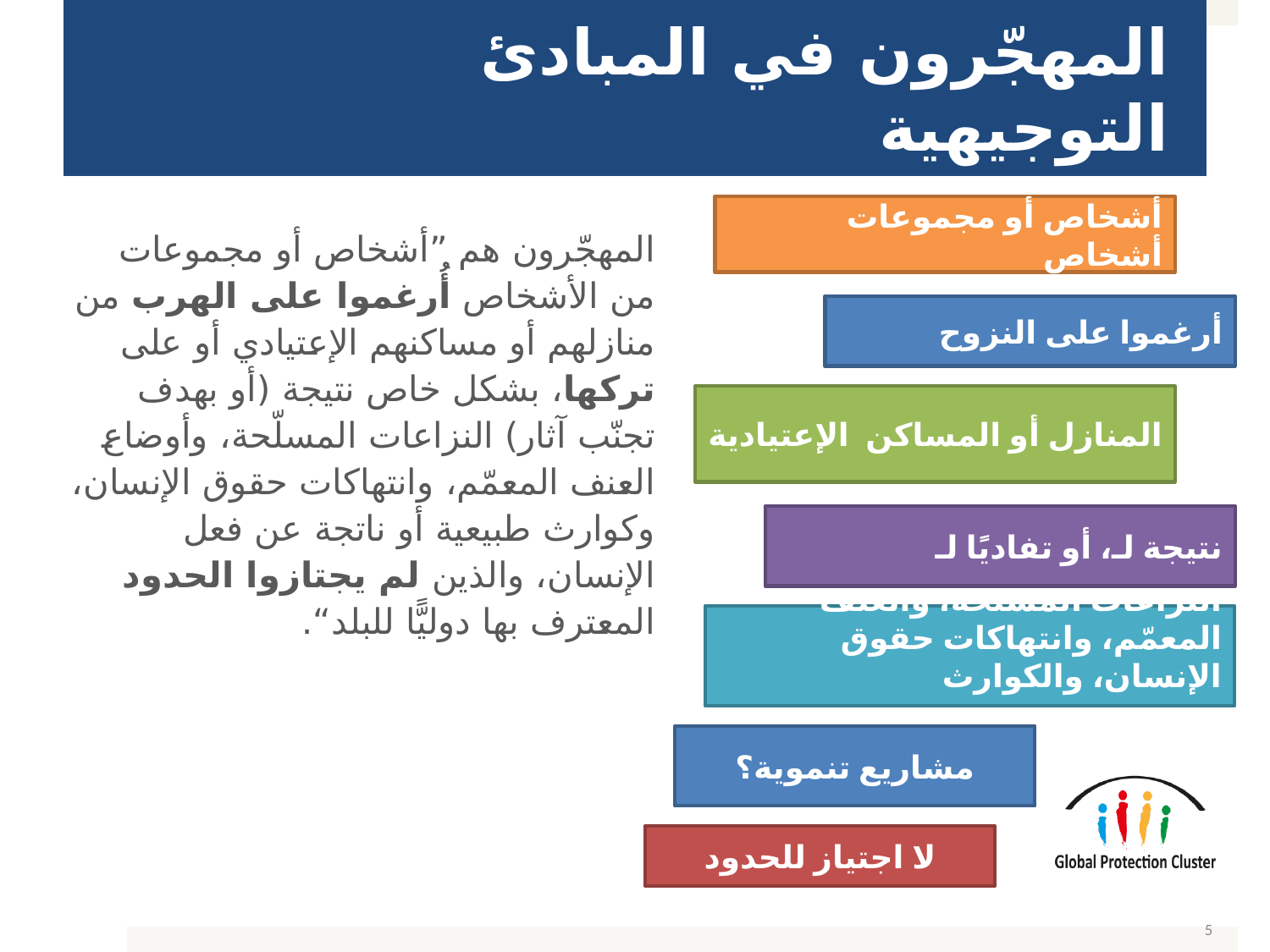

# المهجّرون في المبادئ التوجيهية
أشخاص أو مجموعات أشخاص
المهجّرون هم ”أشخاص أو مجموعات من الأشخاص أُرغموا على الهرب من منازلهم أو مساكنهم الإعتيادي أو على تركها، بشكل خاص نتيجة (أو بهدف تجنّب آثار) النزاعات المسلّحة، وأوضاع العنف المعمّم، وانتهاكات حقوق الإنسان، وكوارث طبيعية أو ناتجة عن فعل الإنسان، والذين لم يجتازوا الحدود المعترف بها دوليًّا للبلد“.

أرغموا على النزوح
المنازل أو المساكن  الإعتيادية
نتيجة لـ، أو تفاديًا لـ
النزاعات المسلّحة، والعنف المعمّم، وانتهاكات حقوق الإنسان، والكوارث

مشاريع تنموية؟
لا اجتياز للحدود